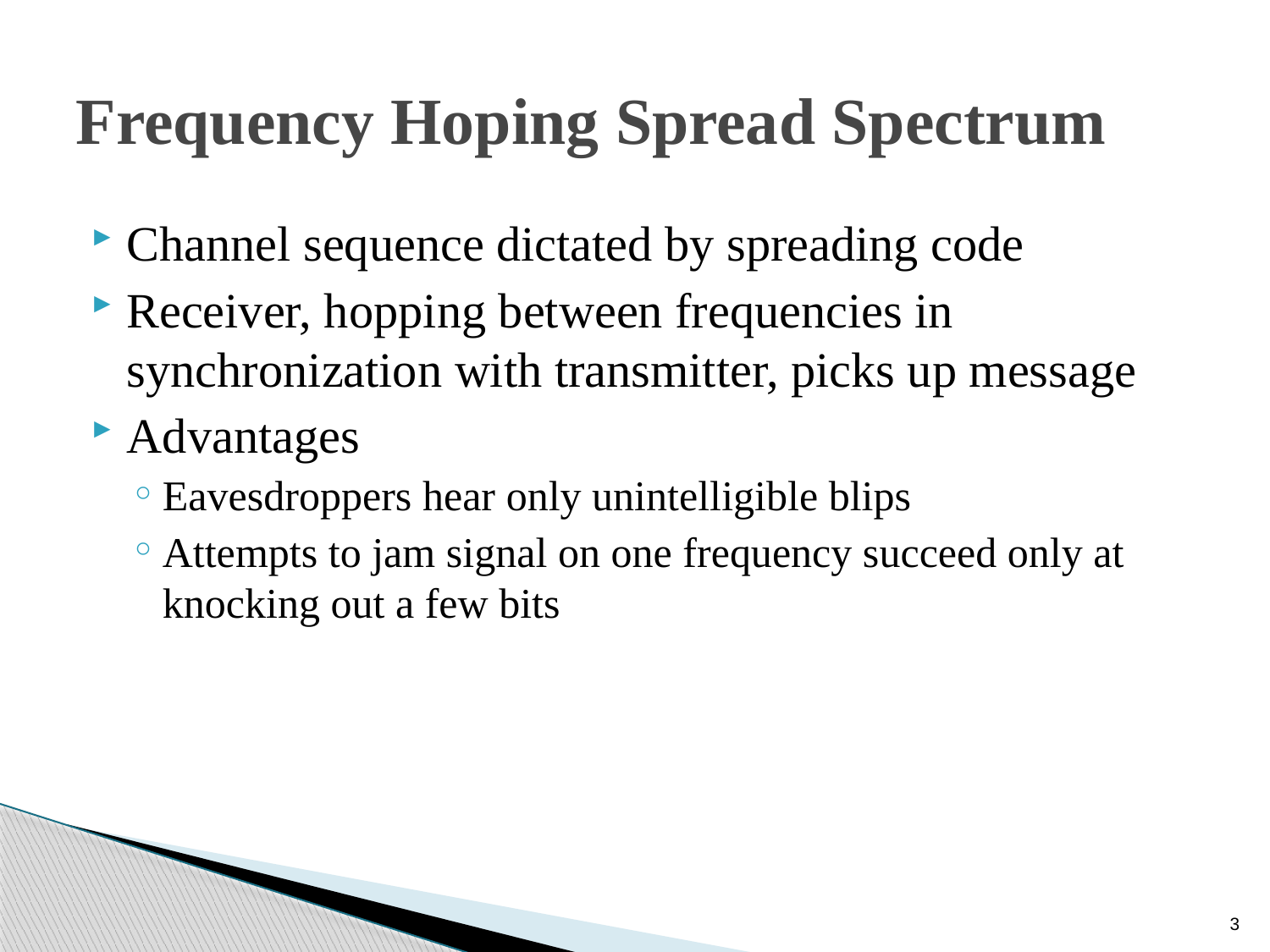

# Frequency Hoping Spread Spectrum
Channel sequence dictated by spreading code
Receiver, hopping between frequencies in synchronization with transmitter, picks up message
Advantages
Eavesdroppers hear only unintelligible blips
Attempts to jam signal on one frequency succeed only at knocking out a few bits
3